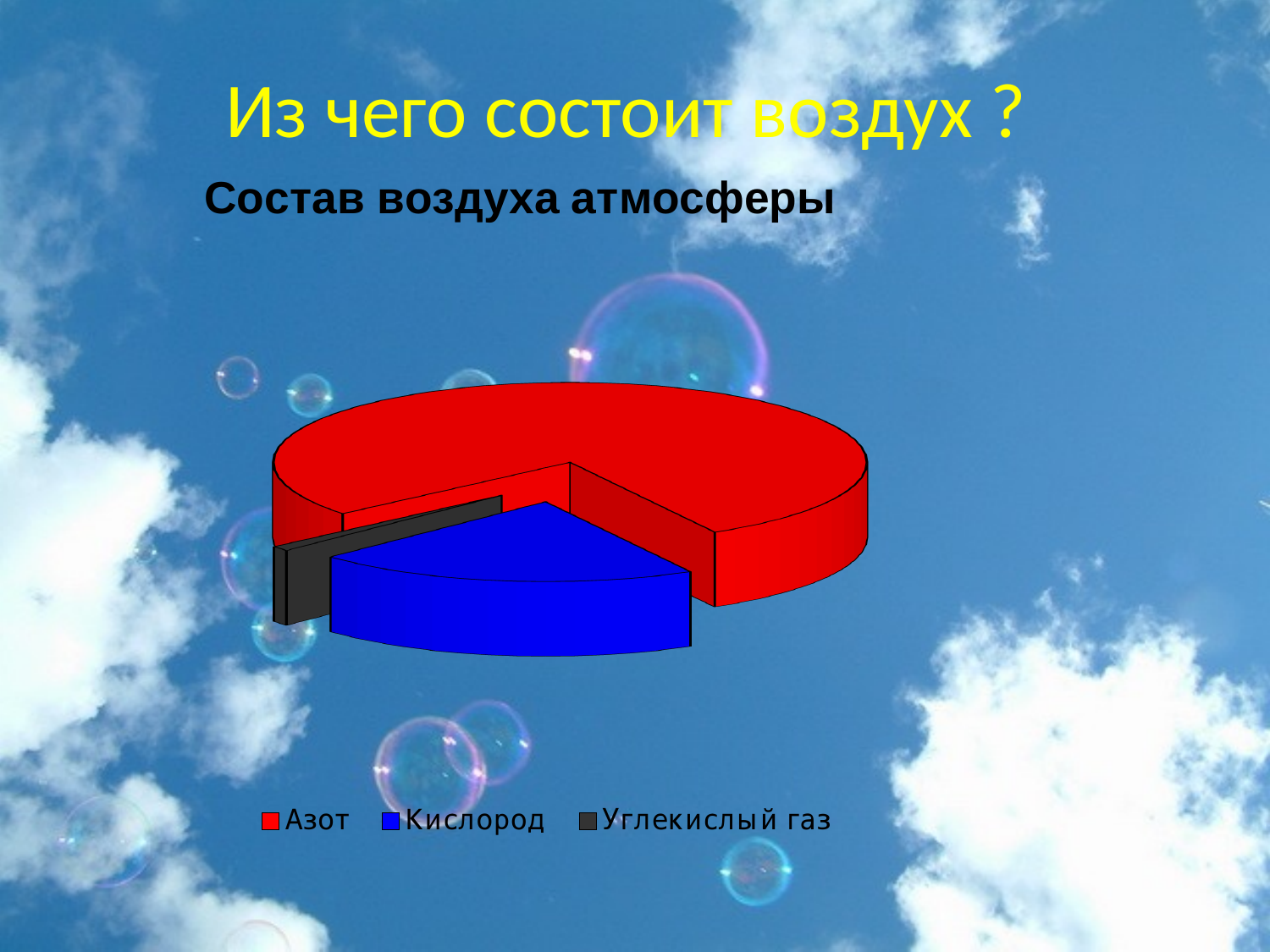

# Из чего состоит воздух ?

[unsupported chart]